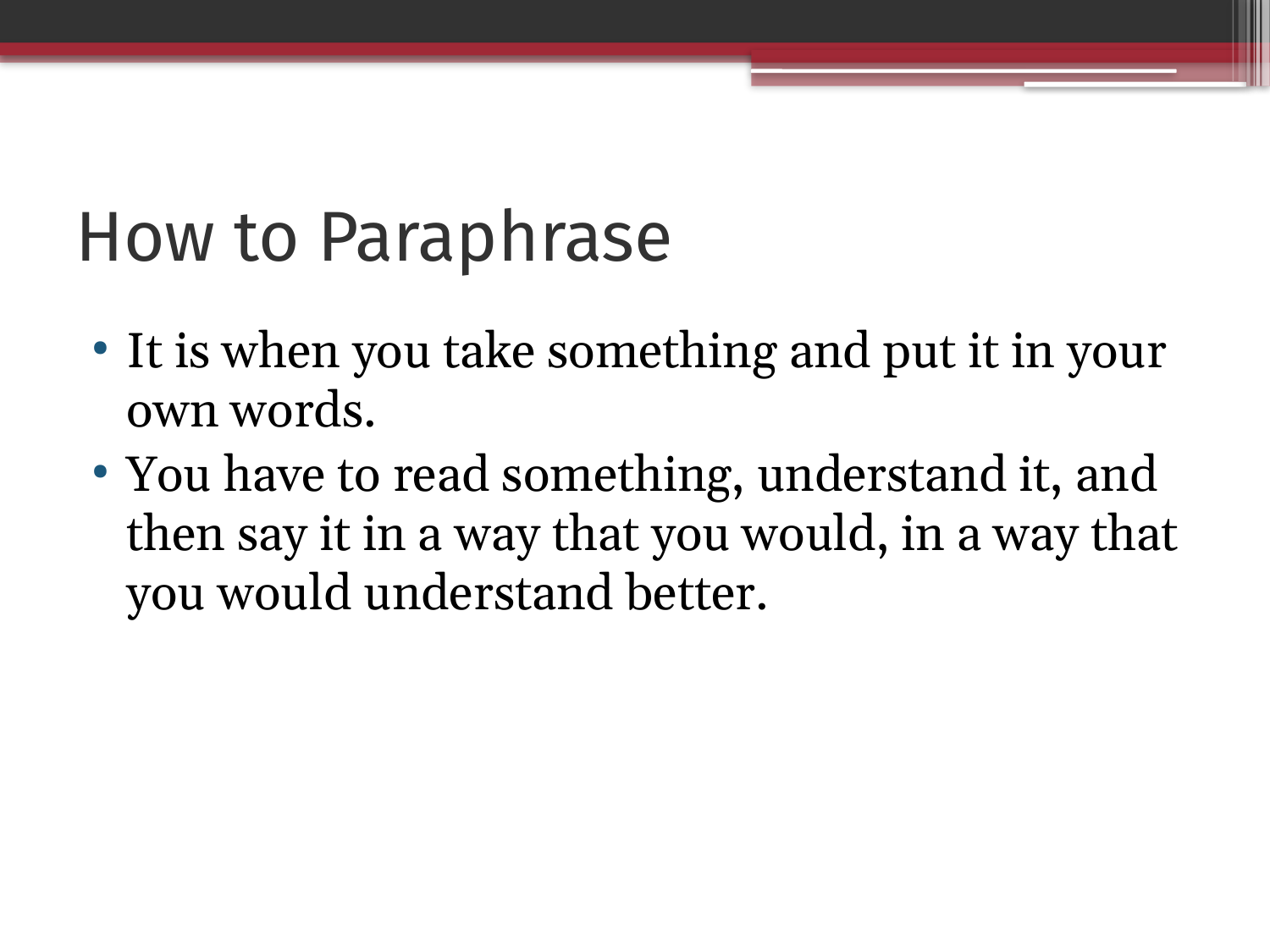

# How to Paraphrase
It is when you take something and put it in your own words.
You have to read something, understand it, and then say it in a way that you would, in a way that you would understand better.